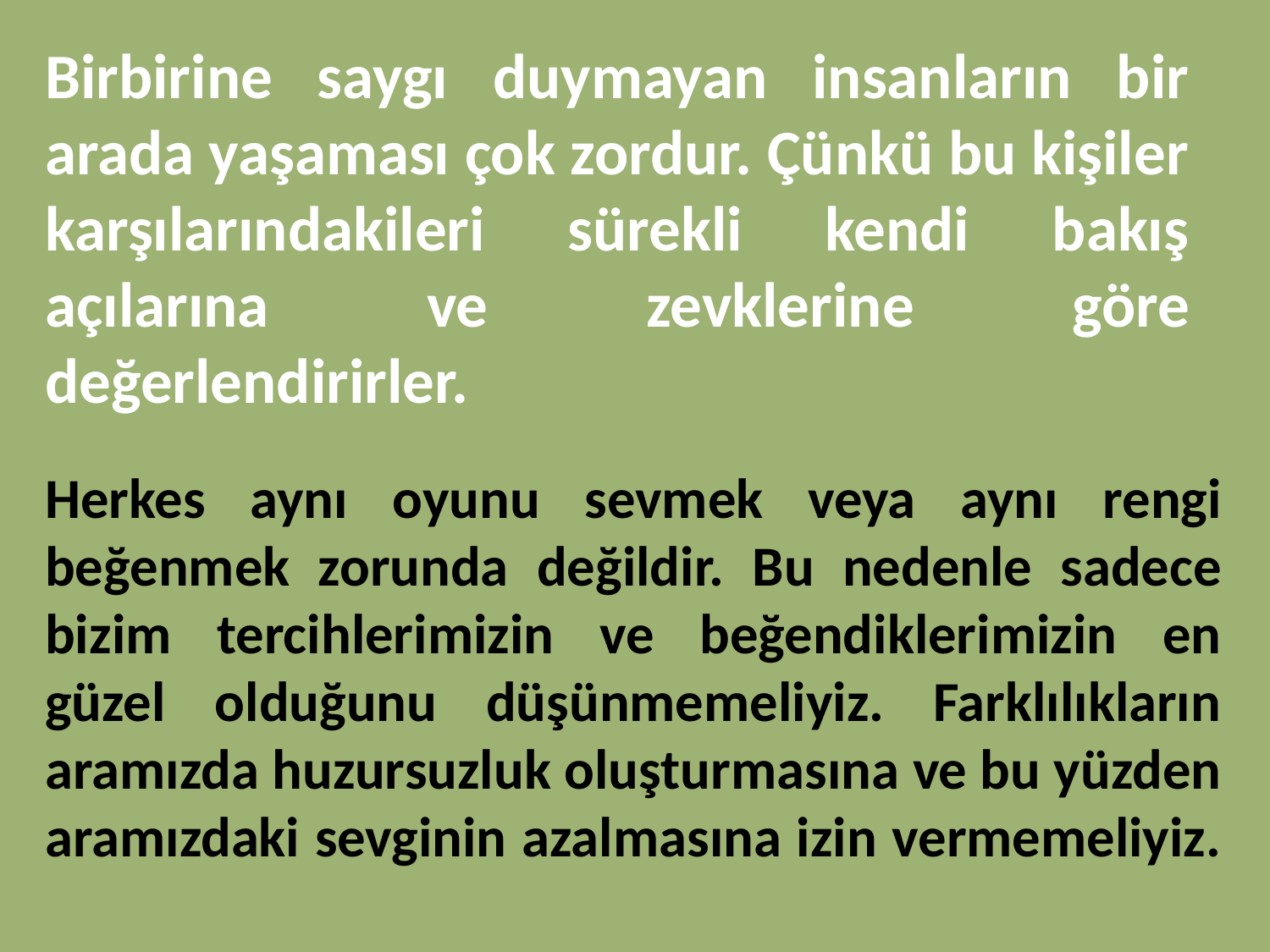

Birbirine saygı duymayan insanların bir arada yaşaması çok zordur. Çünkü bu kişiler karşılarındakileri sürekli kendi bakış açılarına ve zevklerine göre değerlendirirler.
Herkes aynı oyunu sevmek veya aynı rengi beğenmek zorunda değildir. Bu nedenle sadece bizim tercihlerimizin ve beğendiklerimizin en güzel olduğunu düşünmemeliyiz. Farklılıkların aramızda huzursuzluk oluşturmasına ve bu yüzden aramızdaki sevginin azalmasına izin vermemeliyiz.